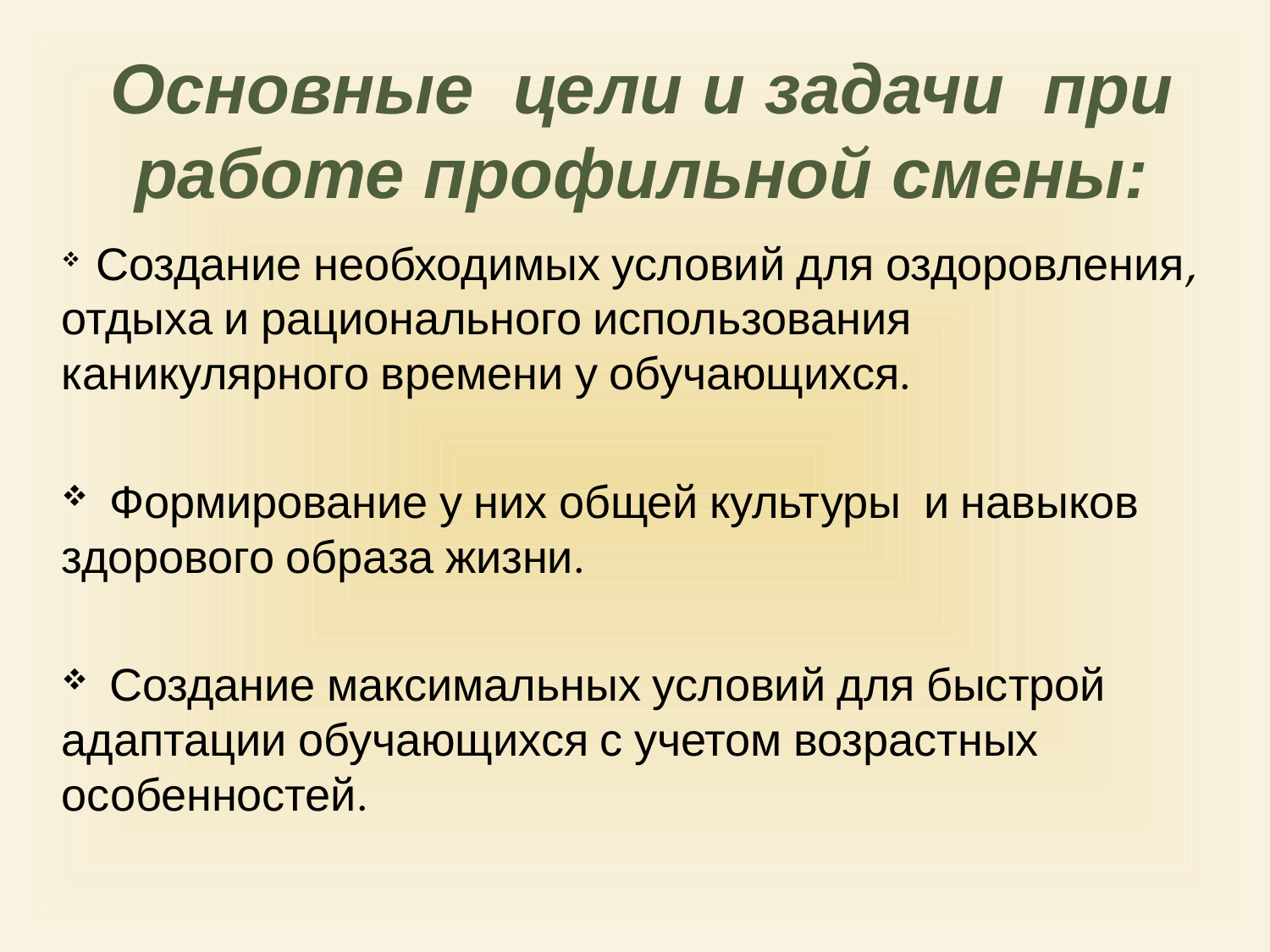

# Основные  цели и задачи  при работе профильной смены:

  Создание необходимых условий для оздоровления, отдыха и рационального использования  каникулярного времени у обучающихся.

  Формирование у них общей культуры  и навыков здорового образа жизни.

  Создание максимальных условий для быстрой адаптации обучающихся с учетом возрастных особенностей.